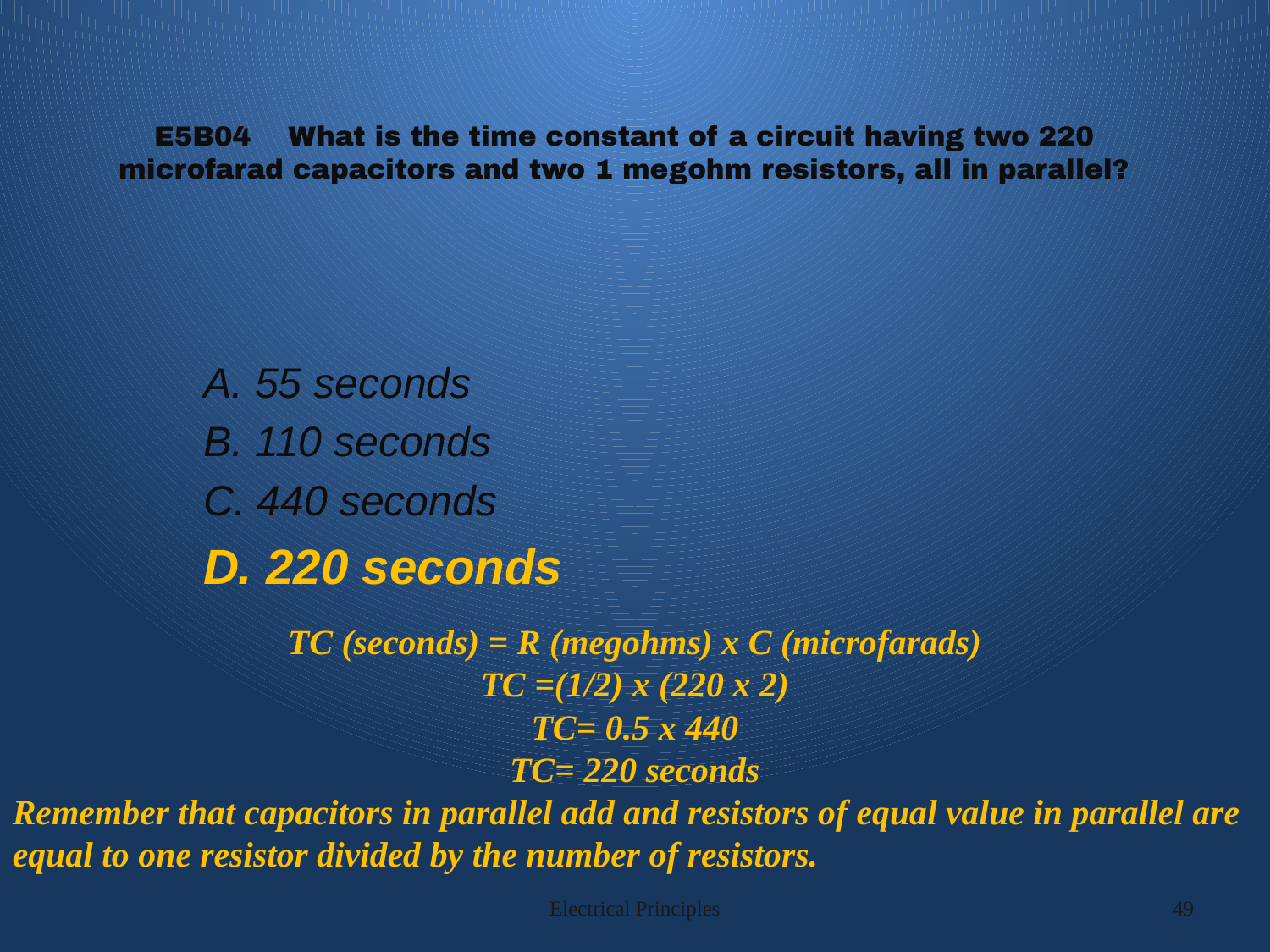

# E5B04    What is the time constant of a circuit having two 220 microfarad capacitors and two 1 megohm resistors, all in parallel?
A. 55 seconds
B. 110 seconds
C. 440 seconds
D. 220 seconds
TC (seconds) = R (megohms) x C (microfarads)
TC =(1/2) x (220 x 2)
TC= 0.5 x 440
TC= 220 seconds
Remember that capacitors in parallel add and resistors of equal value in parallel are equal to one resistor divided by the number of resistors.
Electrical Principles
49